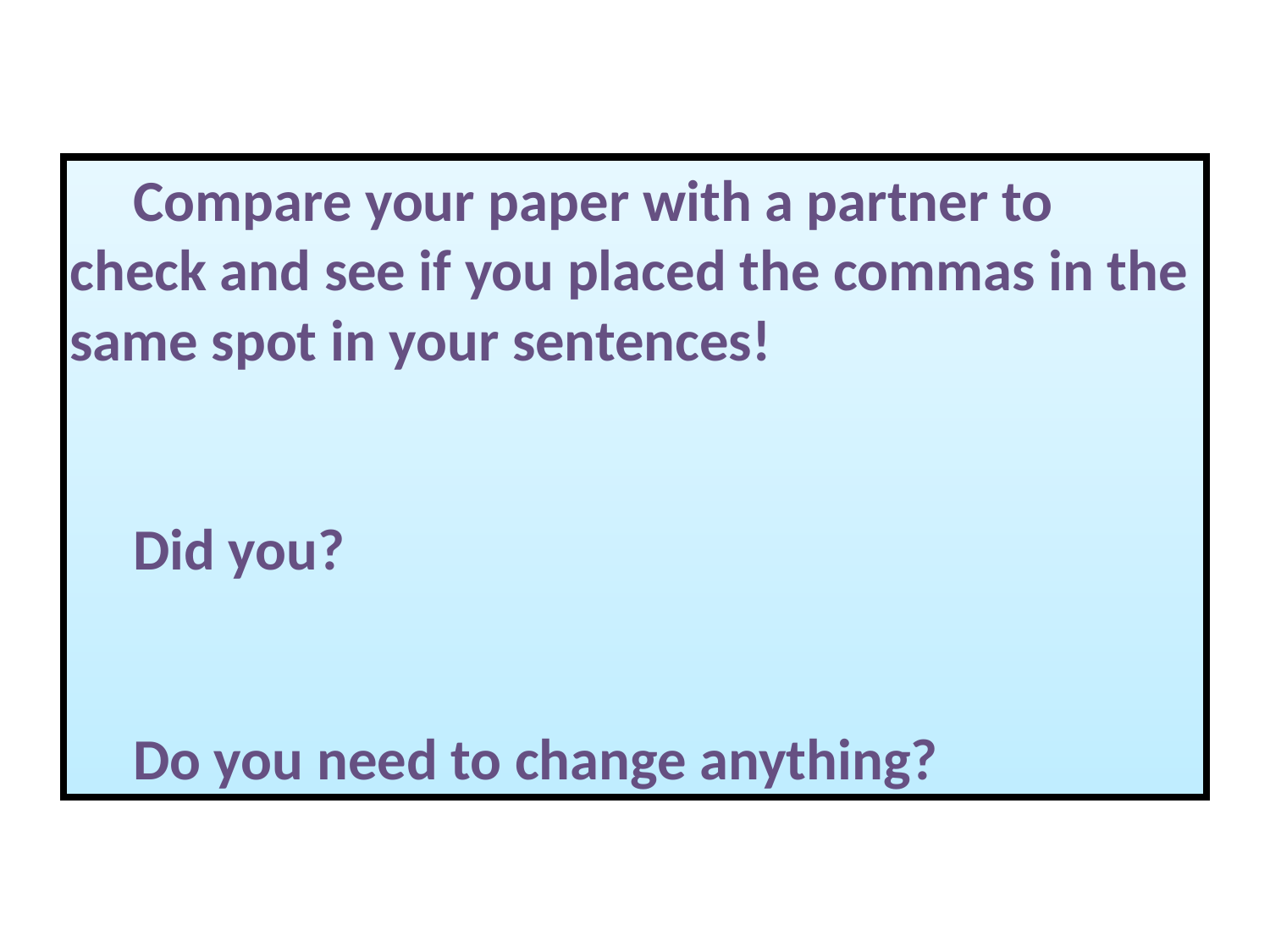

Compare your paper with a partner to check and see if you placed the commas in the same spot in your sentences!

Did you?

Do you need to change anything?